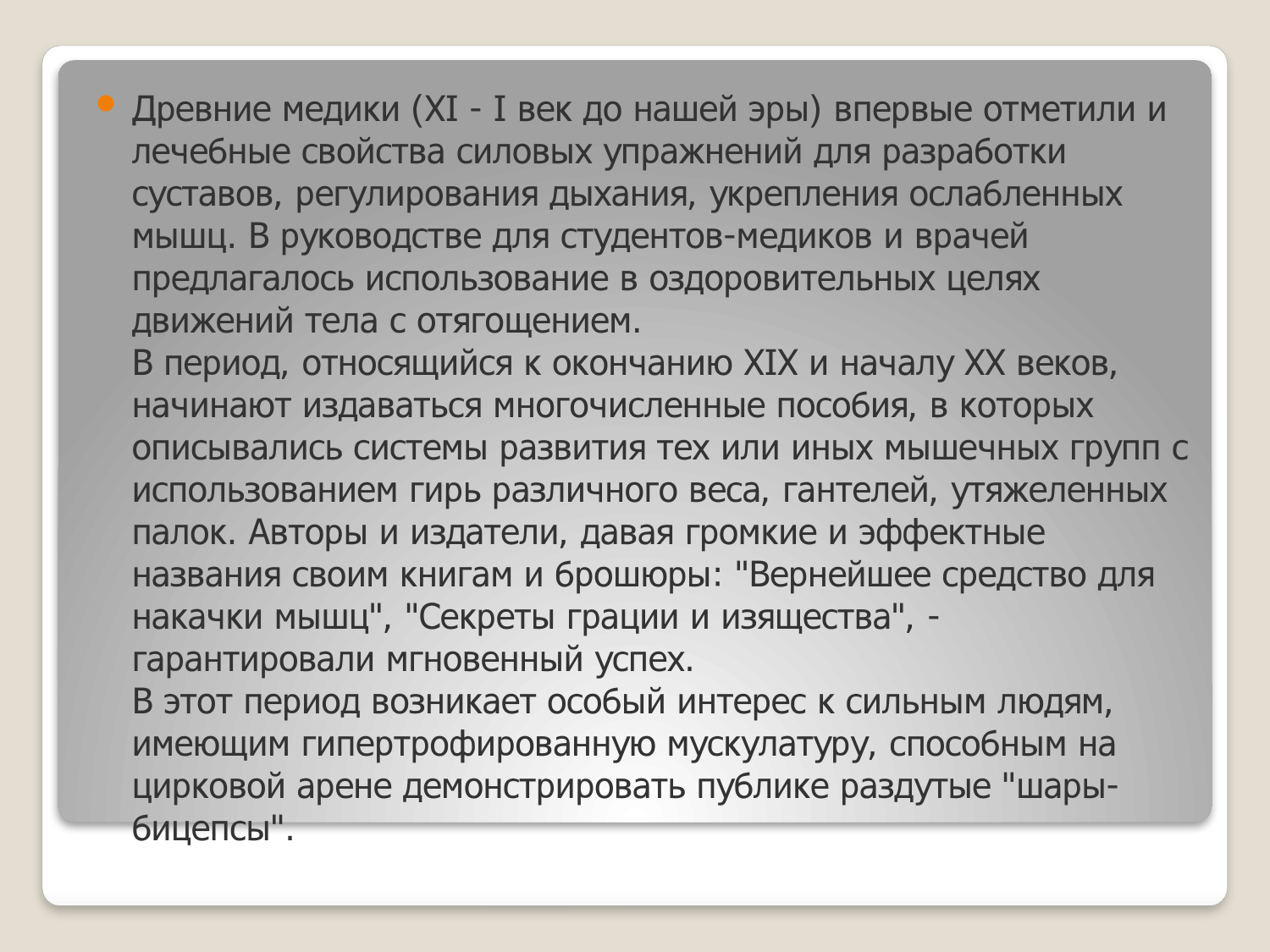

Древние медики (XI - I век до нашей эры) впервые отметили и лечебные свойства силовых упражнений для разработки суставов, регулирования дыхания, укрепления ослабленных мышц. В руководстве для студентов-медиков и врачей предлагалось использование в оздоровительных целях движений тела с отягощением.
В период, относящийся к окончанию XIX и началу XX веков, начинают издаваться многочисленные пособия, в которых описывались системы развития тех или иных мышечных групп с использованием гирь различного веса, гантелей, утяжеленных палок. Авторы и издатели, давая громкие и эффектные названия своим книгам и брошюры: "Вернейшее средство для накачки мышц", "Секреты грации и изящества", - гарантировали мгновенный успех.
В этот период возникает особый интерес к сильным людям, имеющим гипертрофированную мускулатуру, способным на цирковой арене демонстрировать публике раздутые "шары-бицепсы".